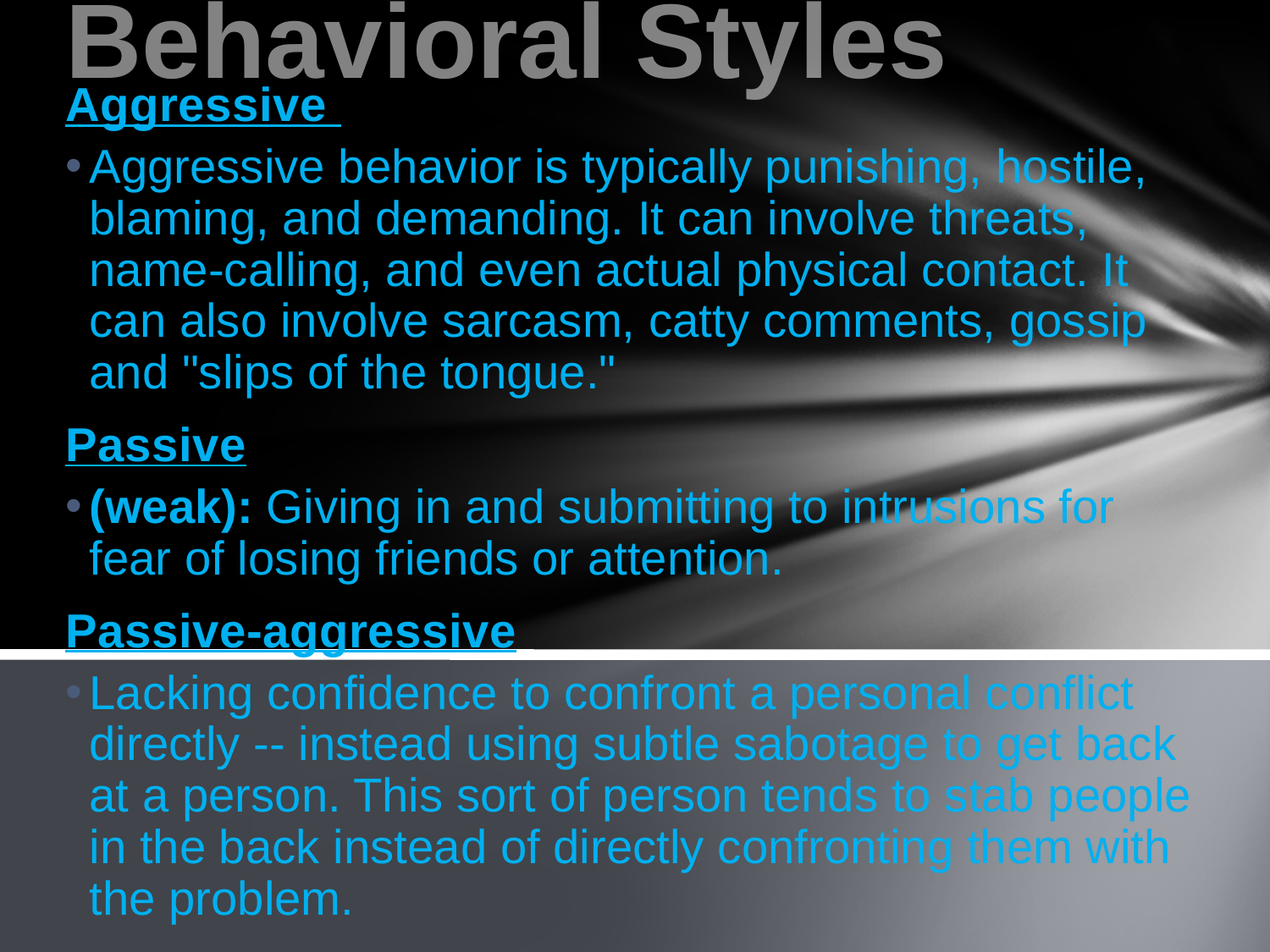

Behavioral Styles
Aggressive
Aggressive behavior is typically punishing, hostile, blaming, and demanding. It can involve threats, name-calling, and even actual physical contact. It can also involve sarcasm, catty comments, gossip and "slips of the tongue."
Passive
(weak): Giving in and submitting to intrusions for fear of losing friends or attention.
Passive-aggressive
Lacking confidence to confront a personal conflict directly -- instead using subtle sabotage to get back at a person. This sort of person tends to stab people in the back instead of directly confronting them with the problem.